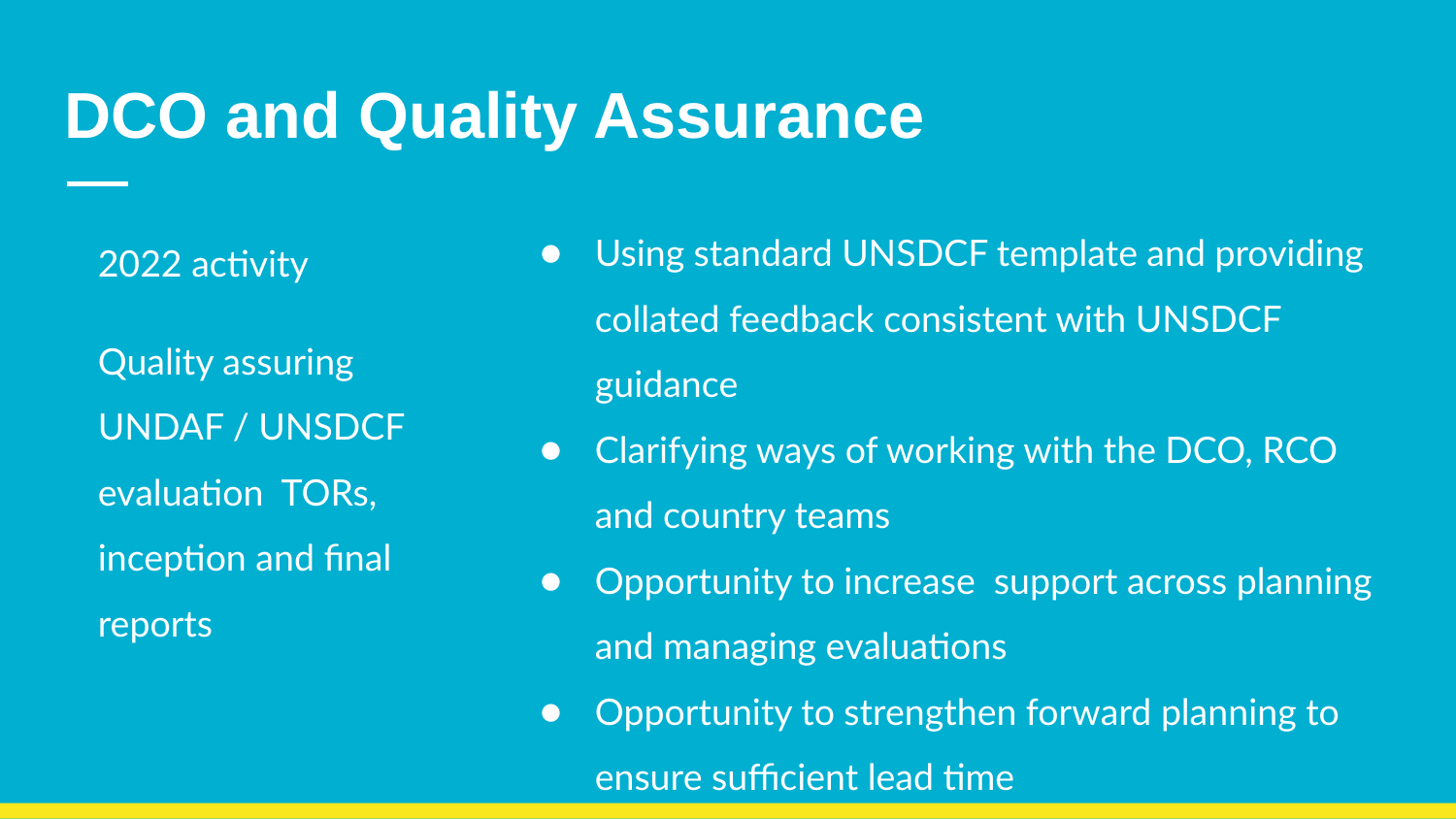

# DCO and Quality Assurance
Using standard UNSDCF template and providing collated feedback consistent with UNSDCF guidance
Clarifying ways of working with the DCO, RCO and country teams
Opportunity to increase  support across planning and managing evaluations
Opportunity to strengthen forward planning to ensure sufficient lead time
2022 activity
Quality assuring UNDAF / UNSDCF evaluation  TORs, inception and final reports